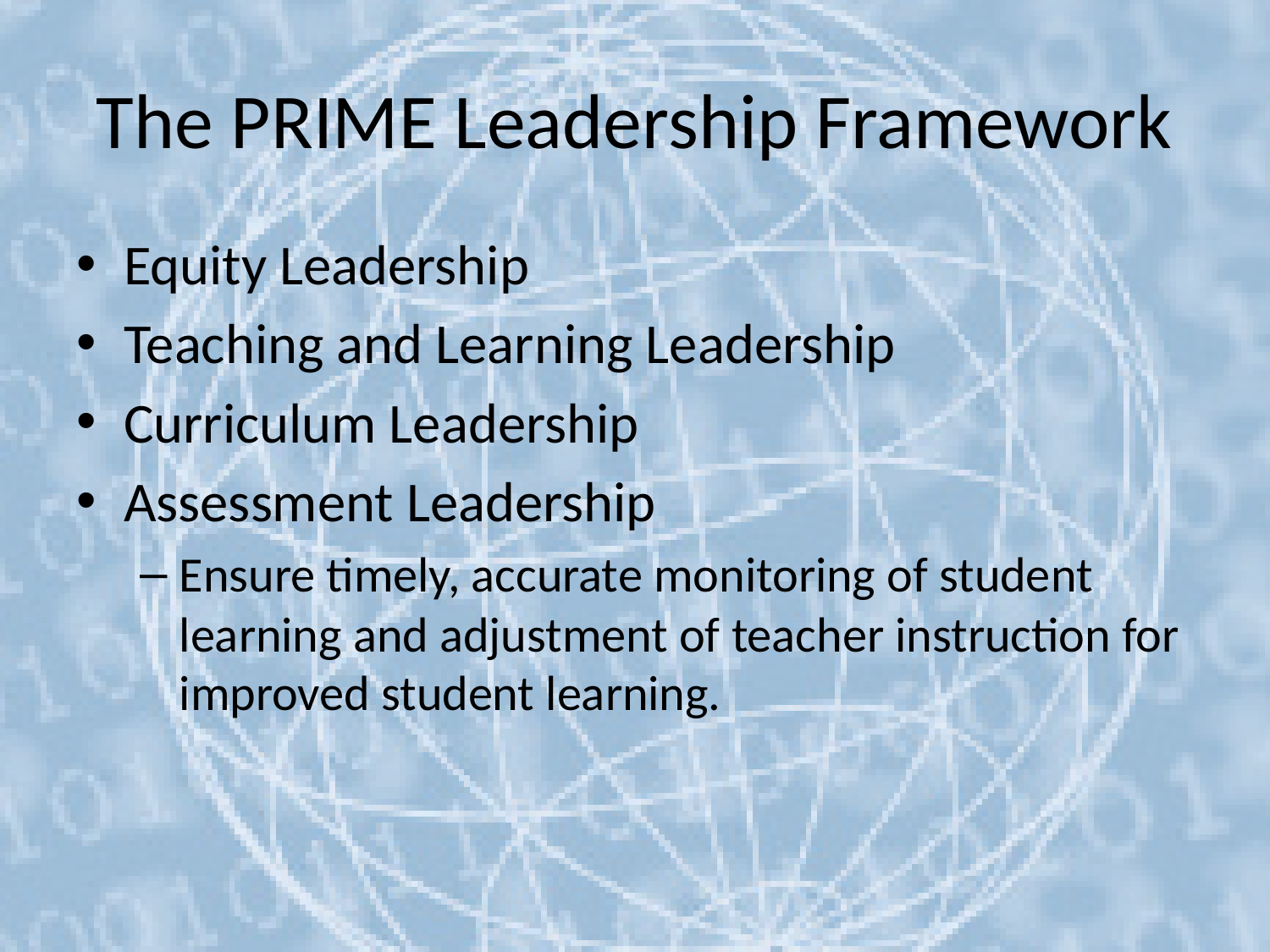

# The PRIME Leadership Framework
Equity Leadership
Teaching and Learning Leadership
Curriculum Leadership
Assessment Leadership
Ensure timely, accurate monitoring of student learning and adjustment of teacher instruction for improved student learning.